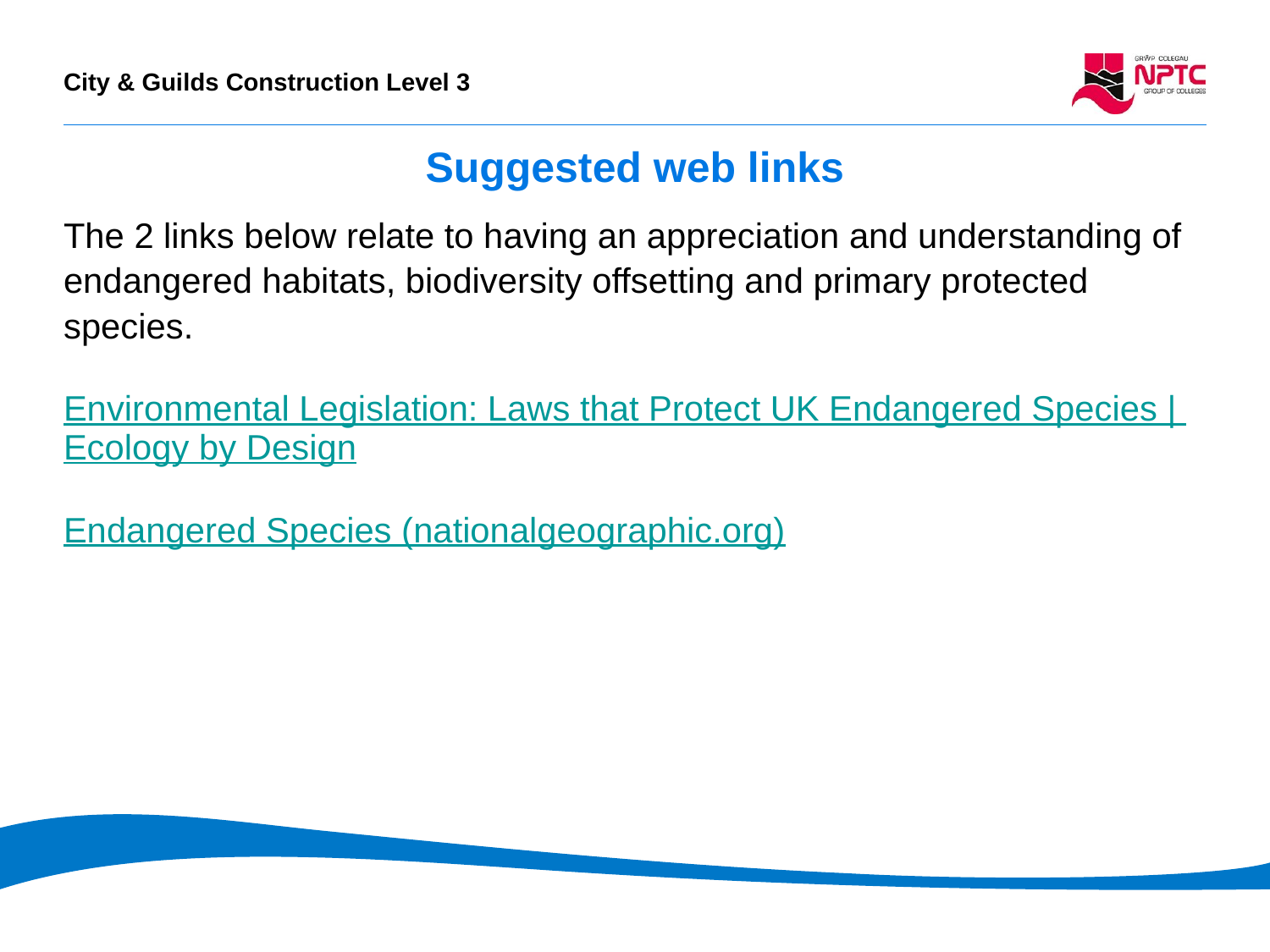

# Suggested web links
The 2 links below relate to having an appreciation and understanding of endangered habitats, biodiversity offsetting and primary protected species.
Environmental Legislation: Laws that Protect UK Endangered Species | Ecology by Design
Endangered Species (nationalgeographic.org)